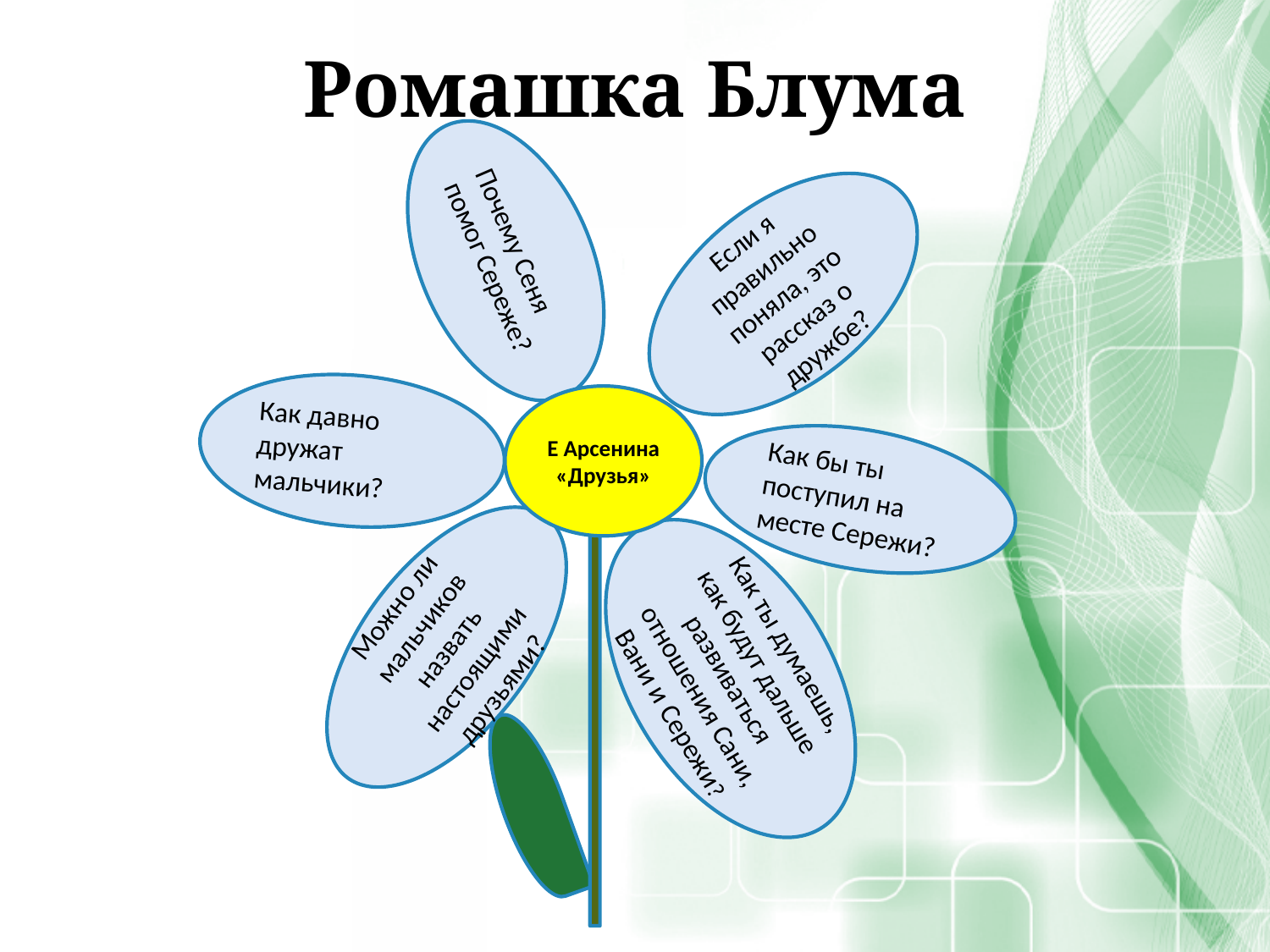

# Ромашка Блума
Почему Сеня помог Сереже?
Если я правильно поняла, это рассказ о дружбе?
Как давно дружат мальчики?
Е Арсенина
«Друзья»
Как бы ты поступил на месте Сережи?
Можно ли мальчиков назвать настоящими друзьями?
Как ты думаешь, как будут дальше развиваться отношения Сани, Вани и Сережи?